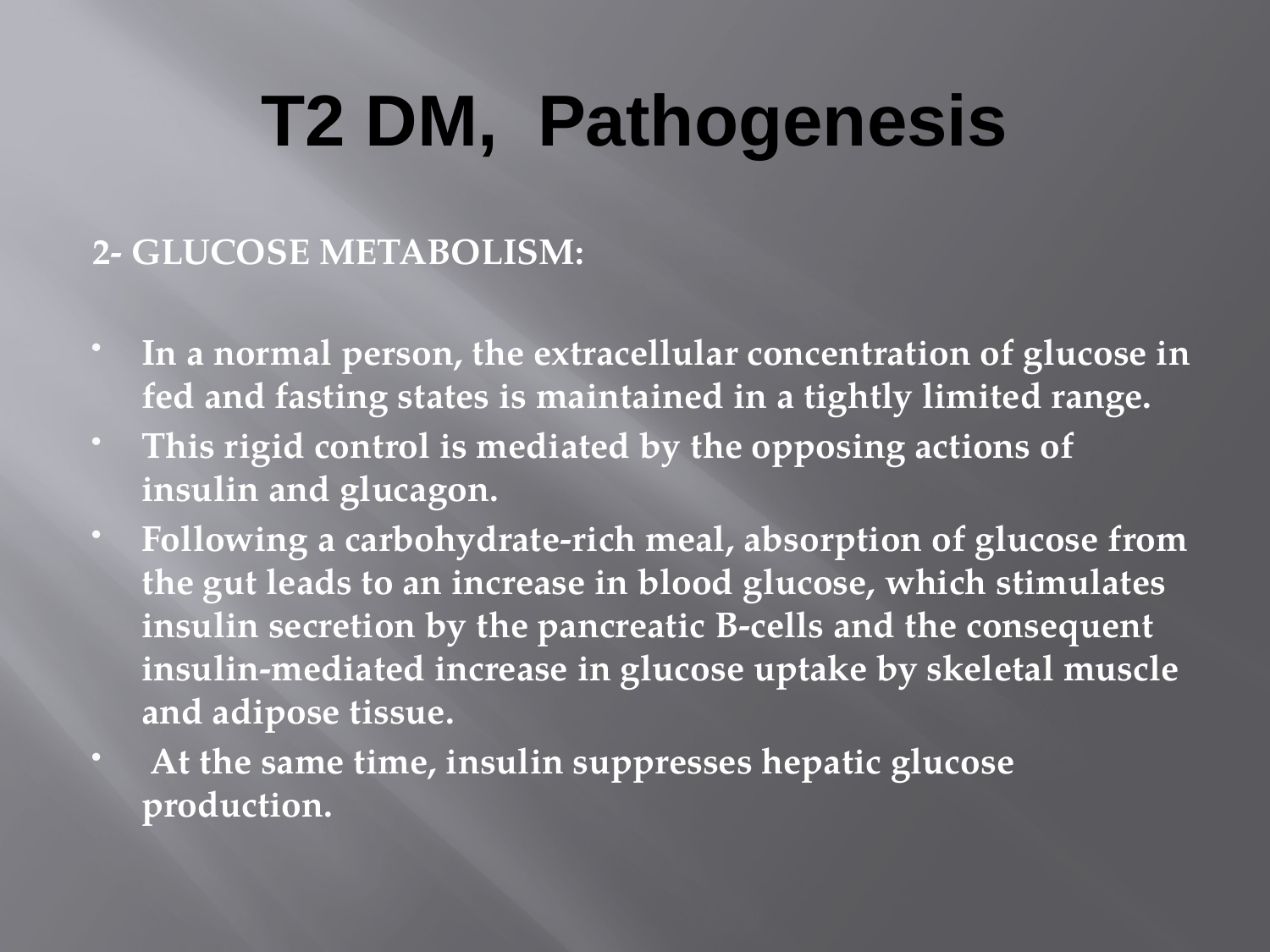

# T2 DM,  Pathogenesis
2- GLUCOSE METABOLISM:

In a normal person, the extracellular concentration of glucose in fed and fasting states is maintained in a tightly limited range.
This rigid control is mediated by the opposing actions of insulin and glucagon.
Following a carbohydrate-rich meal, absorption of glucose from the gut leads to an increase in blood glucose, which stimulates insulin secretion by the pancreatic B-cells and the consequent insulin-mediated increase in glucose uptake by skeletal muscle and adipose tissue.
 At the same time, insulin suppresses hepatic glucose production.